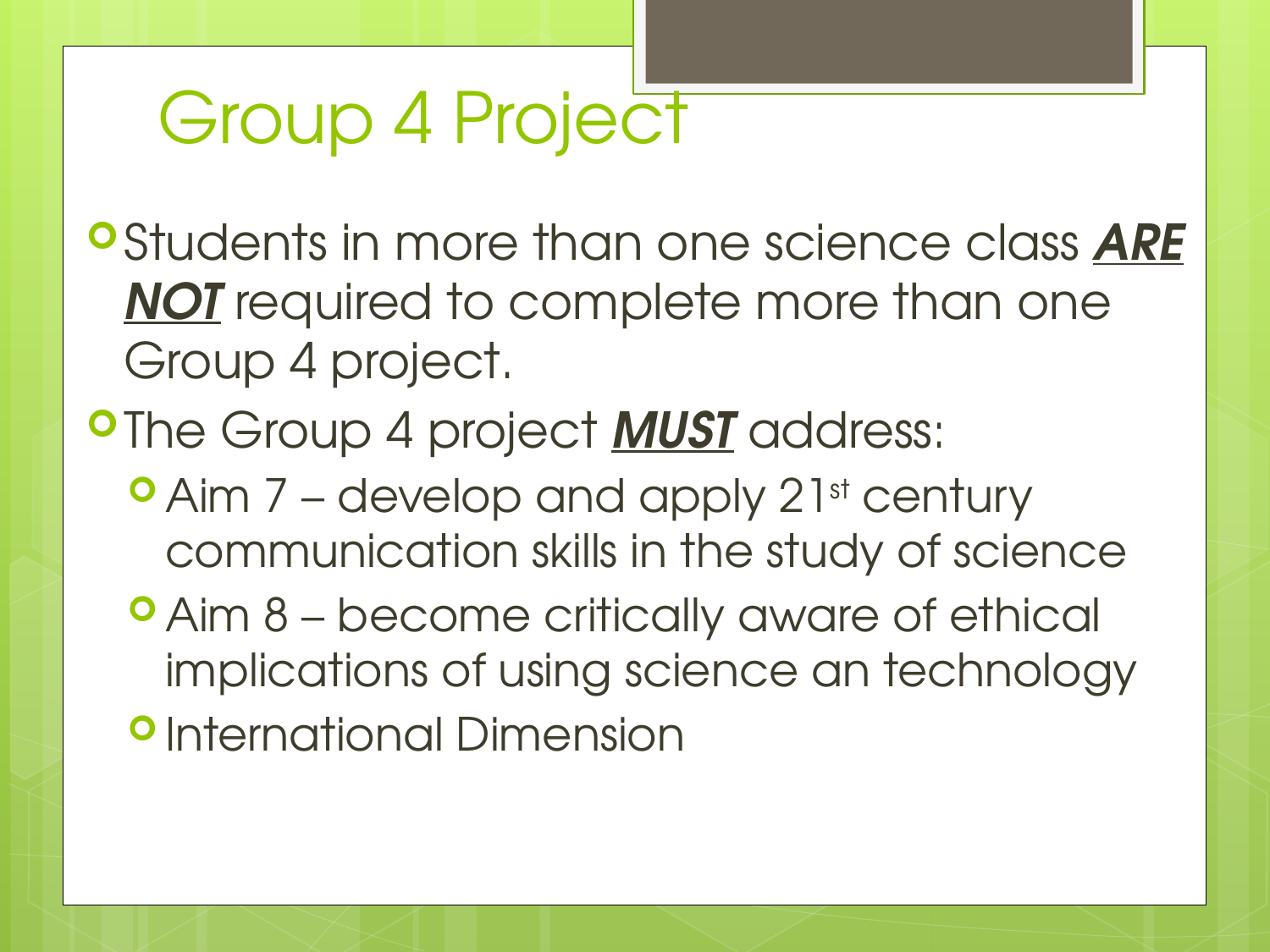

# Group 4 Project

Students in more than one science class ARE NOT required to complete more than one Group 4 project.
The Group 4 project MUST address:
Aim 7 – develop and apply 21st century communication skills in the study of science
Aim 8 – become critically aware of ethical implications of using science an technology
International Dimension